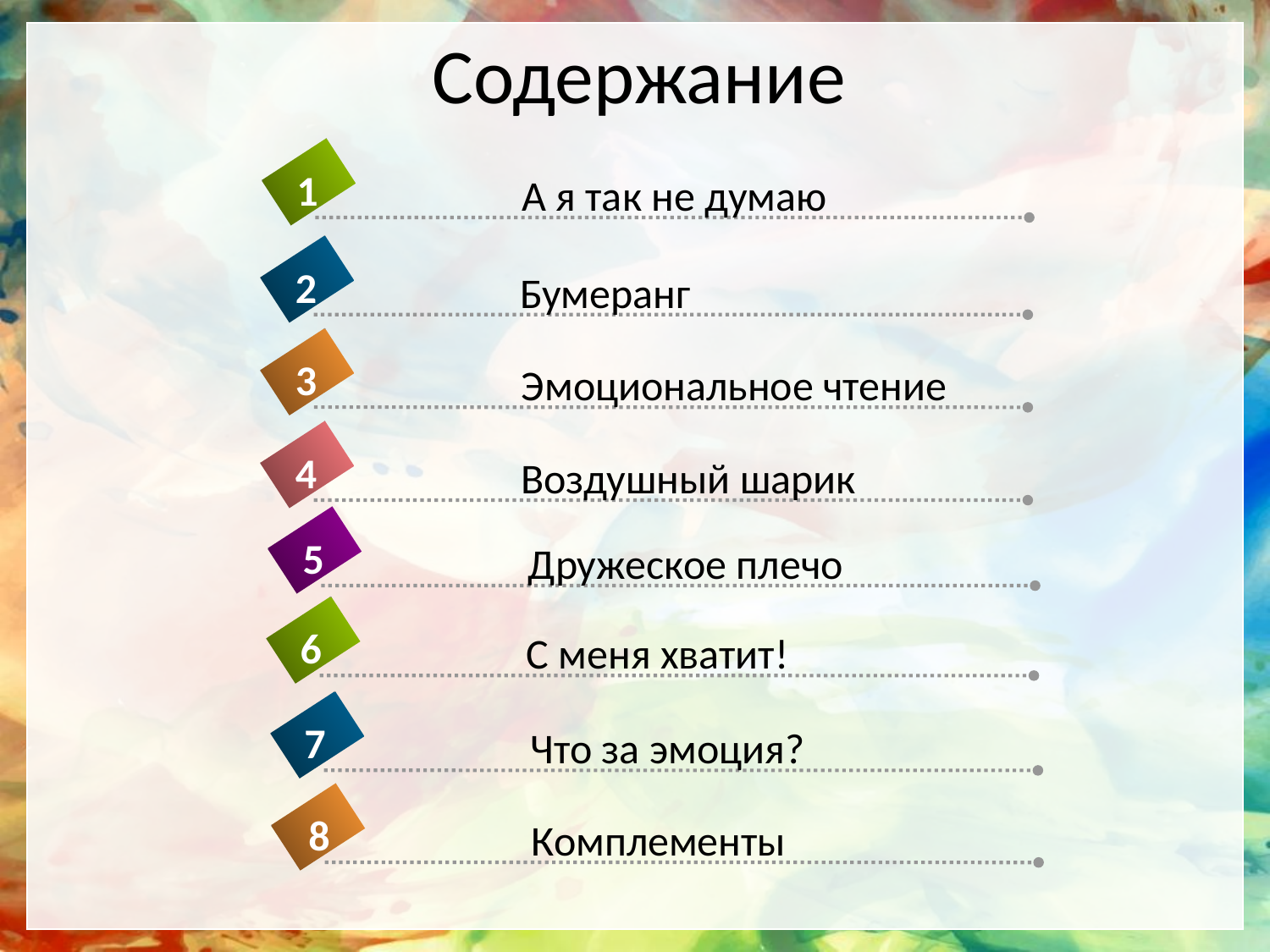

# Содержание

1
А я так не думаю

2
Бумеранг

3
Эмоциональное чтение

4
Воздушный шарик

5
Дружеское плечо

6
С меня хватит!

7
Что за эмоция?

8
Комплементы